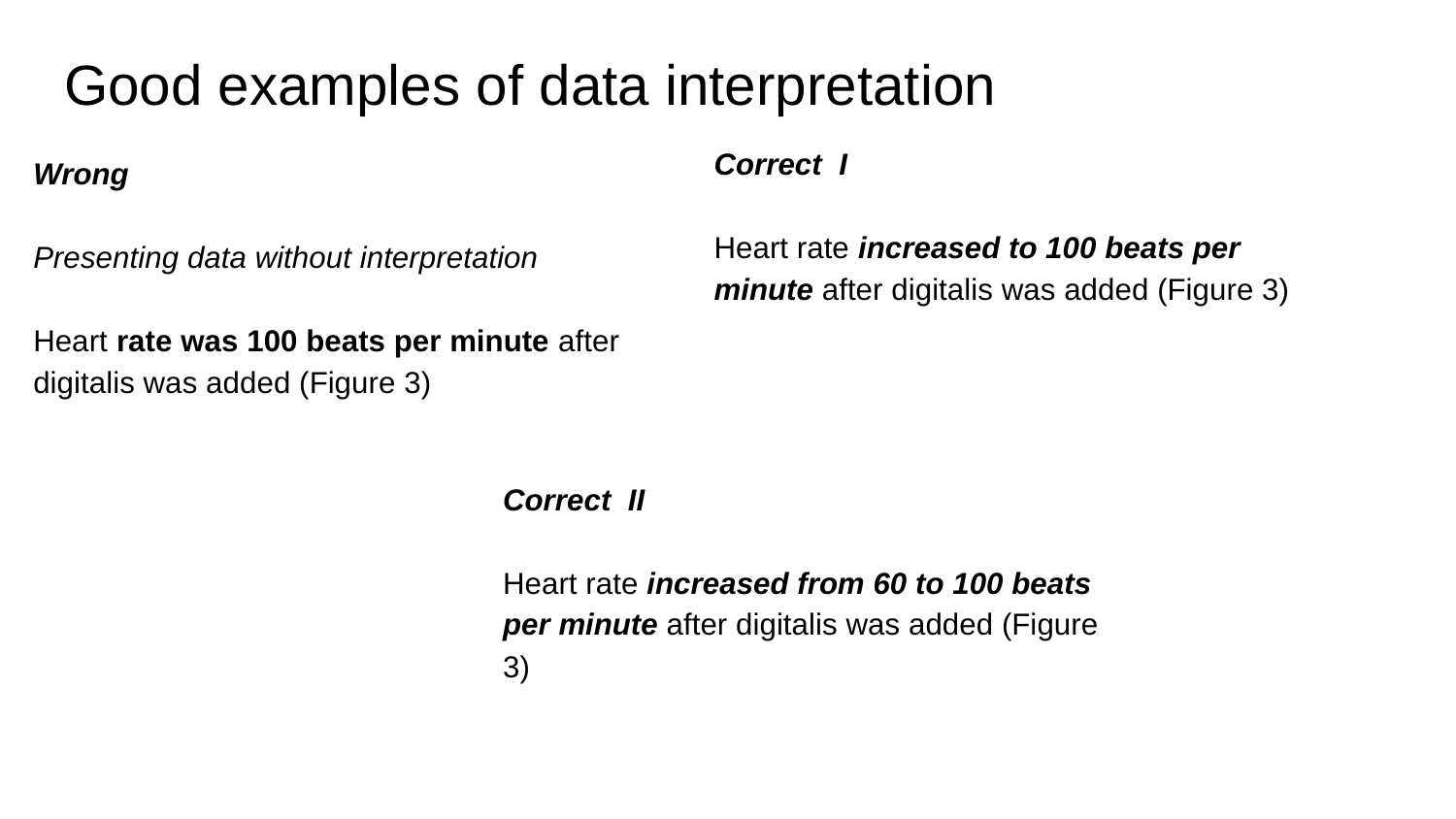

# Good examples of data interpretation
Correct  I

Heart rate increased to 100 beats per minute after digitalis was added (Figure 3)
Wrong

Presenting data without interpretation

Heart rate was 100 beats per minute after digitalis was added (Figure 3)
Correct  II

Heart rate increased from 60 to 100 beats per minute after digitalis was added (Figure 3)